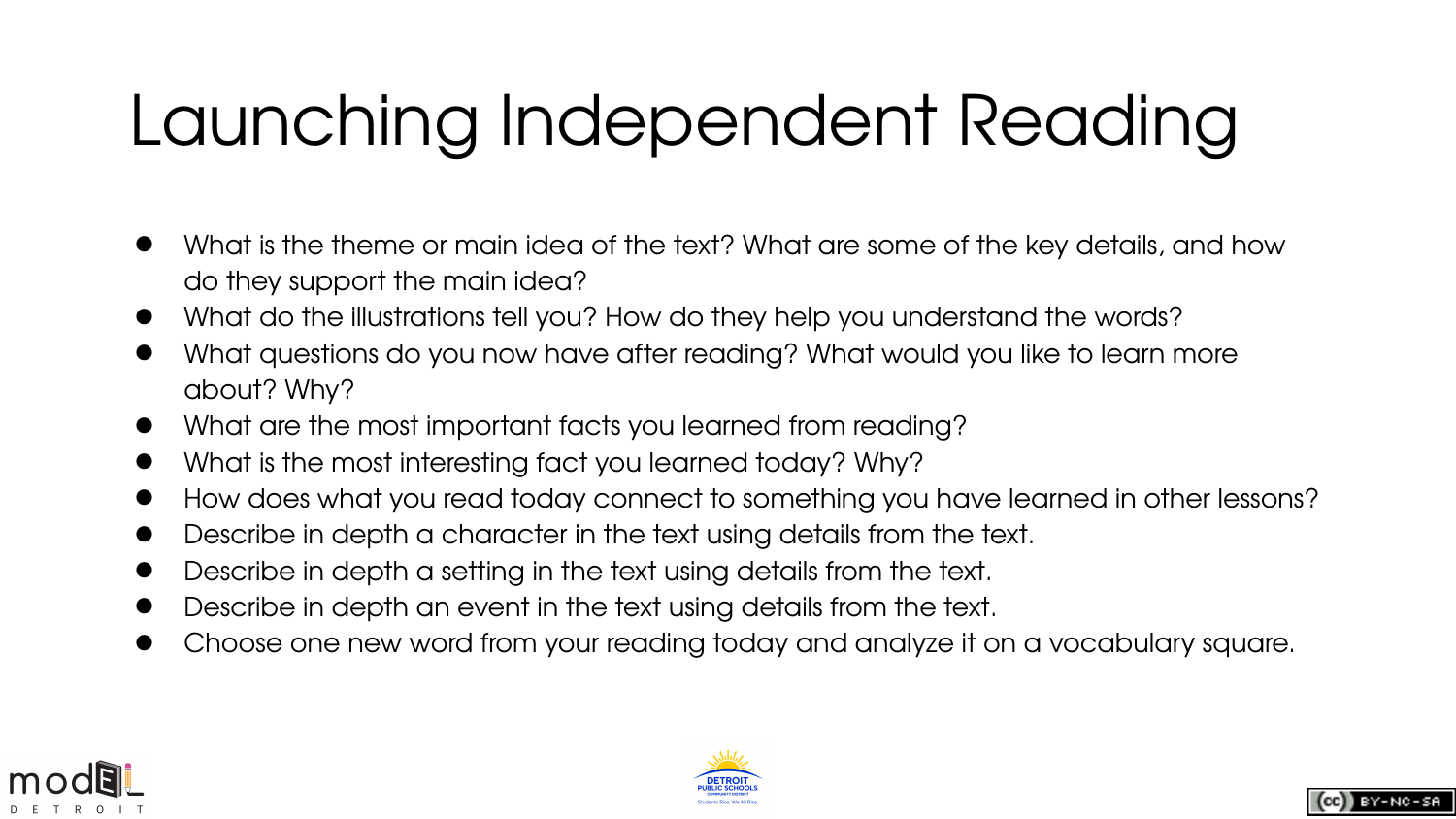

# Launching Independent Reading
What is the theme or main idea of the text? What are some of the key details, and how
do they support the main idea?
What do the illustrations tell you? How do they help you understand the words?
What questions do you now have after reading? What would you like to learn more
about? Why?
What are the most important facts you learned from reading?
What is the most interesting fact you learned today? Why?
How does what you read today connect to something you have learned in other lessons?
Describe in depth a character in the text using details from the text.
Describe in depth a setting in the text using details from the text.
Describe in depth an event in the text using details from the text.
Choose one new word from your reading today and analyze it on a vocabulary square.